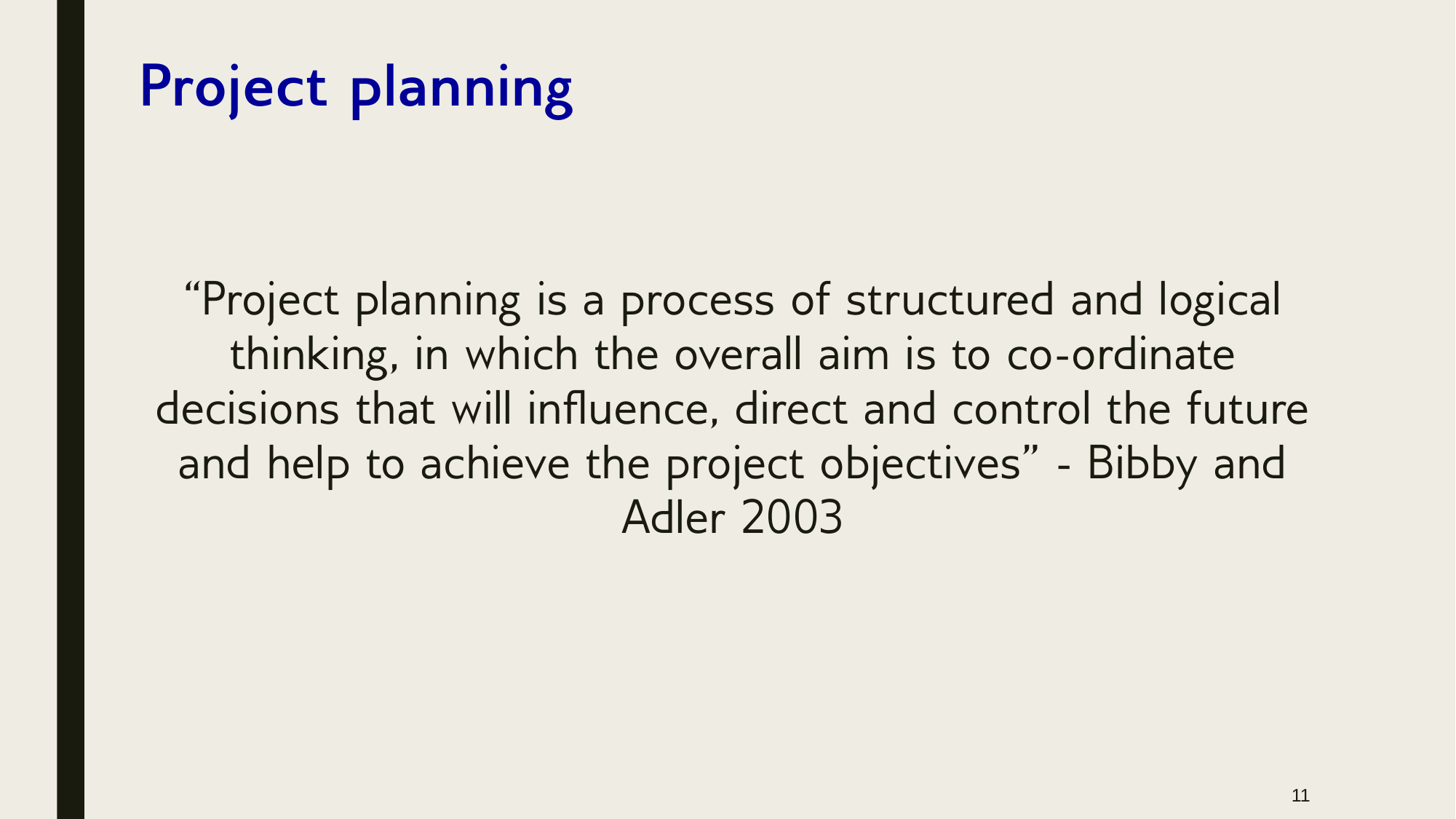

Project planning
“Project planning is a process of structured and logical thinking, in which the overall aim is to co-ordinate decisions that will influence, direct and control the future and help to achieve the project objectives” - Bibby and Adler 2003

11